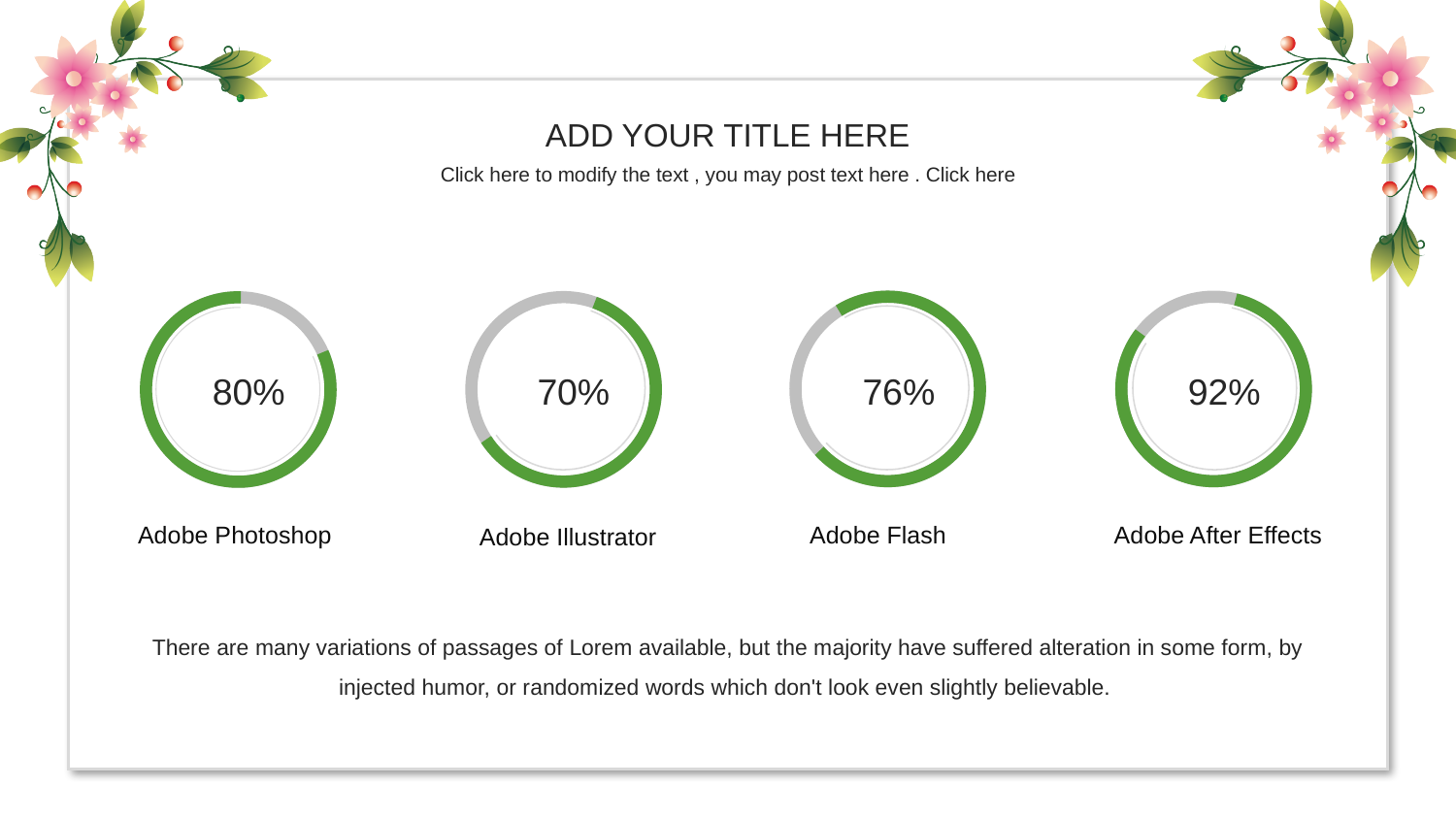

ADD YOUR TITLE HERE
Click here to modify the text , you may post text here . Click here

76%

92%

70%

80%
 Adobe Photoshop
Adobe Flash
 Adobe After Effects
Adobe Illustrator
There are many variations of passages of Lorem available, but the majority have suffered alteration in some form, by injected humor, or randomized words which don't look even slightly believable.